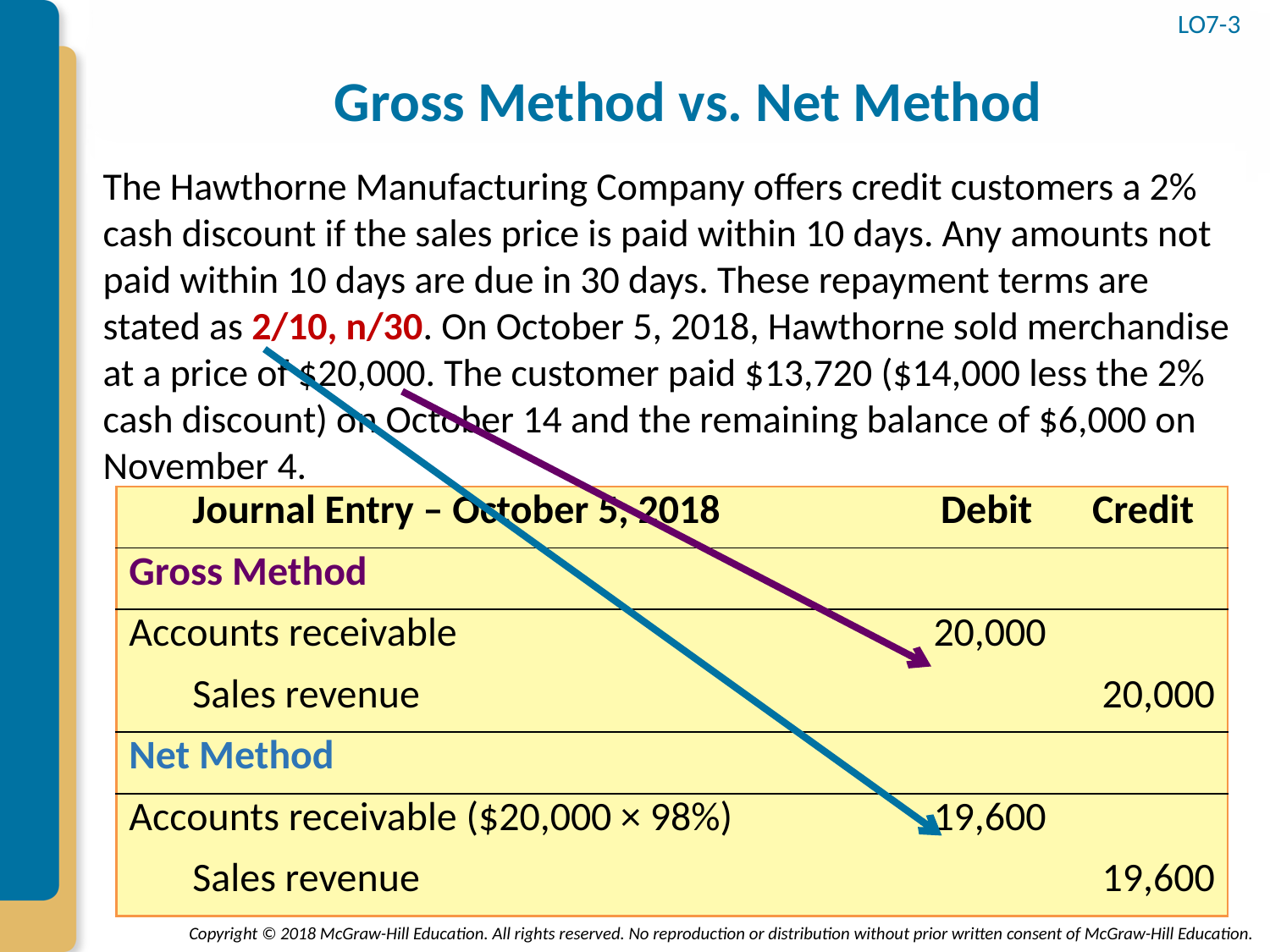

LO7-3
# Gross Method vs. Net Method
The Hawthorne Manufacturing Company offers credit customers a 2% cash discount if the sales price is paid within 10 days. Any amounts not paid within 10 days are due in 30 days. These repayment terms are stated as 2/10, n/30. On October 5, 2018, Hawthorne sold merchandise at a price of $20,000. The customer paid $13,720 ($14,000 less the 2% cash discount) on October 14 and the remaining balance of $6,000 on November 4.
| Journal Entry – October 5, 2018 | Debit | Credit |
| --- | --- | --- |
| Gross Method |  |  |
| Accounts receivable | 20,000 |  |
| Sales revenue |  | 20,000 |
| Net Method |  |  |
| Accounts receivable ($20,000 × 98%) | 19,600 |  |
| Sales revenue |  | 19,600 |